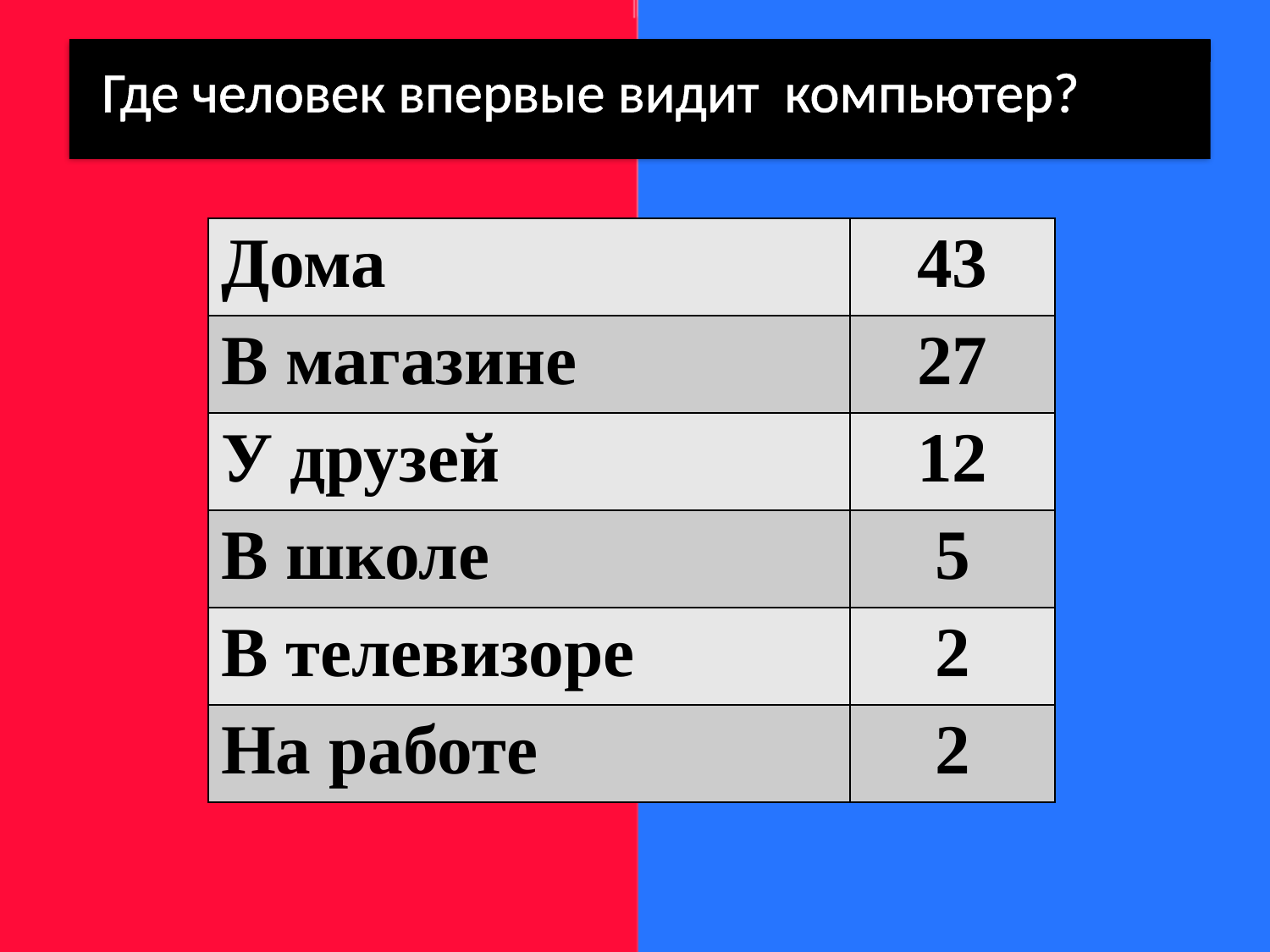

Где человек впервые видит  компьютер?
| Дома | 43 |
| --- | --- |
| В магазине | 27 |
| У друзей | 12 |
| В школе | 5 |
| В телевизоре | 2 |
| На работе | 2 |